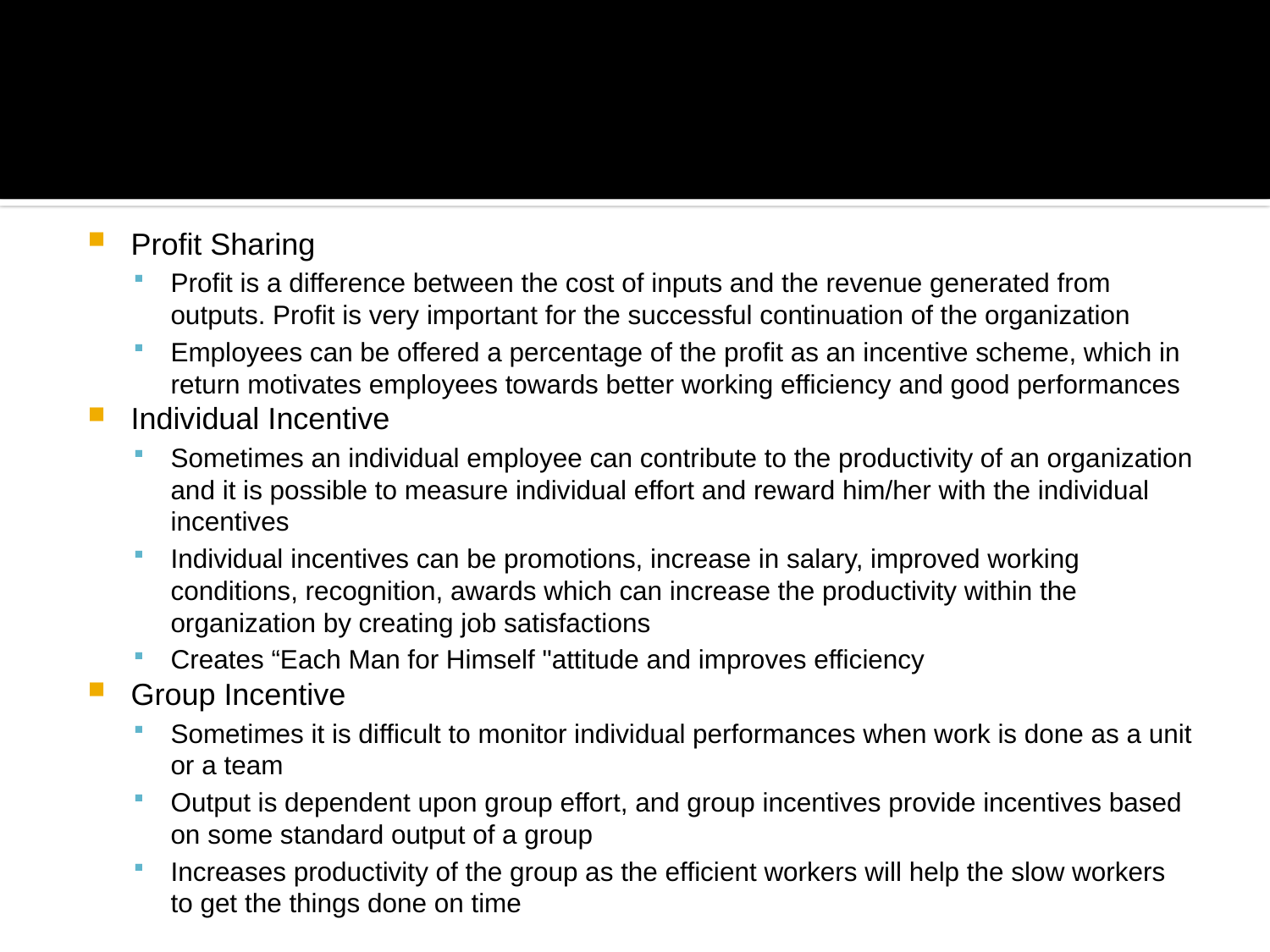

#
Profit Sharing
Profit is a difference between the cost of inputs and the revenue generated from outputs. Profit is very important for the successful continuation of the organization
Employees can be offered a percentage of the profit as an incentive scheme, which in return motivates employees towards better working efficiency and good performances
Individual Incentive
Sometimes an individual employee can contribute to the productivity of an organization and it is possible to measure individual effort and reward him/her with the individual incentives
Individual incentives can be promotions, increase in salary, improved working conditions, recognition, awards which can increase the productivity within the organization by creating job satisfactions
Creates “Each Man for Himself "attitude and improves efficiency
Group Incentive
Sometimes it is difficult to monitor individual performances when work is done as a unit or a team
Output is dependent upon group effort, and group incentives provide incentives based on some standard output of a group
Increases productivity of the group as the efficient workers will help the slow workers to get the things done on time